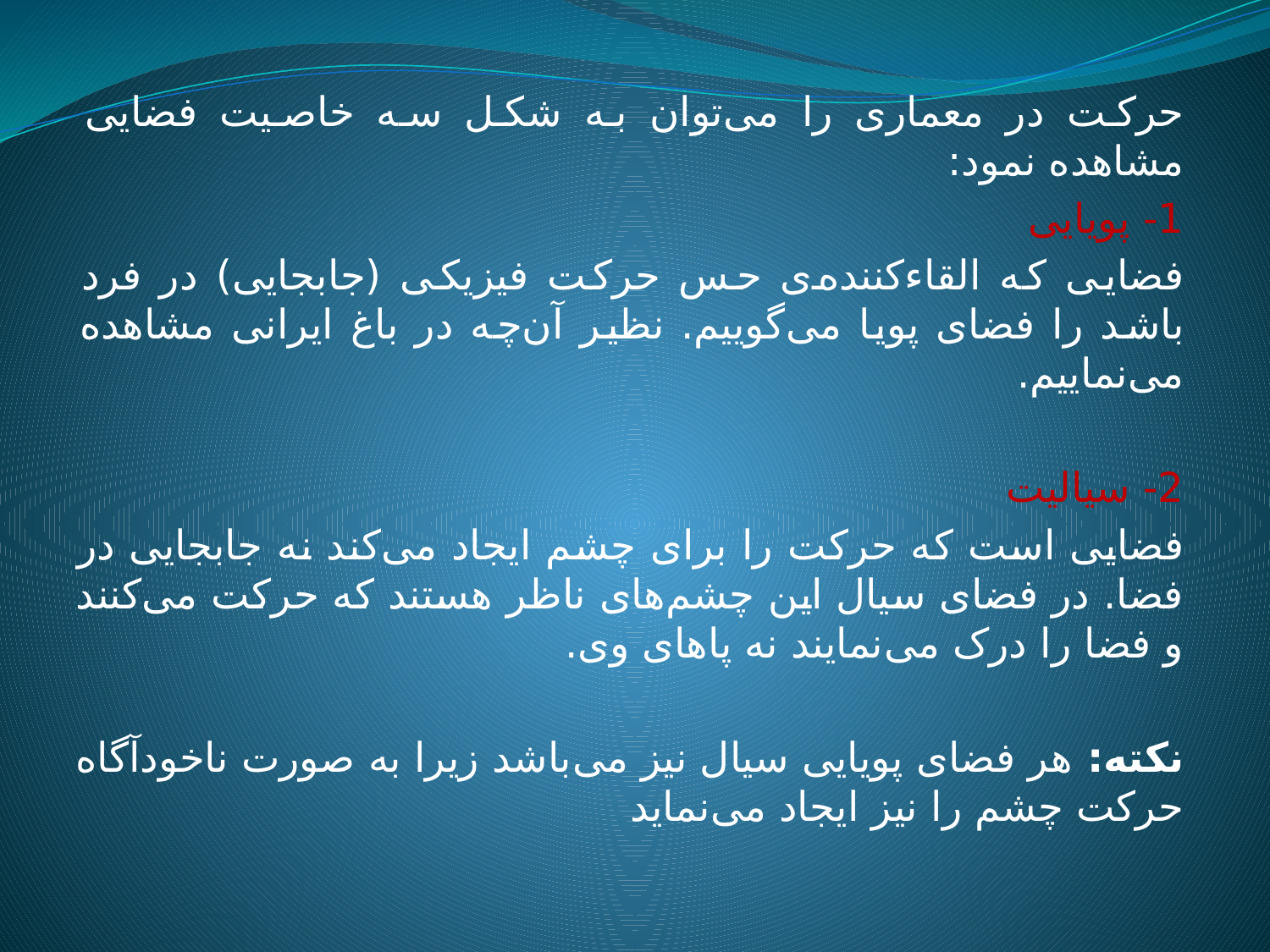

حرکت در معماری را می‌توان به شکل سه خاصیت فضایی مشاهده نمود:
1- پویایی
فضایی که القاء‌کننده‌ی حس حرکت فیزیکی (جابجایی) در فرد باشد را فضای پویا می‌گوییم. نظیر آن‌چه در باغ ایرانی مشاهده می‌نماییم.

2- سیالیت
فضایی است که حرکت را برای چشم ایجاد می‌کند نه جابجایی در فضا. در فضای سیال این چشم‌های ناظر هستند که حرکت می‌کنند و فضا را درک می‌نمایند نه پاهای وی.

نکته: هر فضای پویایی سیال نیز می‌باشد زیرا به صورت ناخودآگاه حرکت چشم را نیز ایجاد می‌نماید